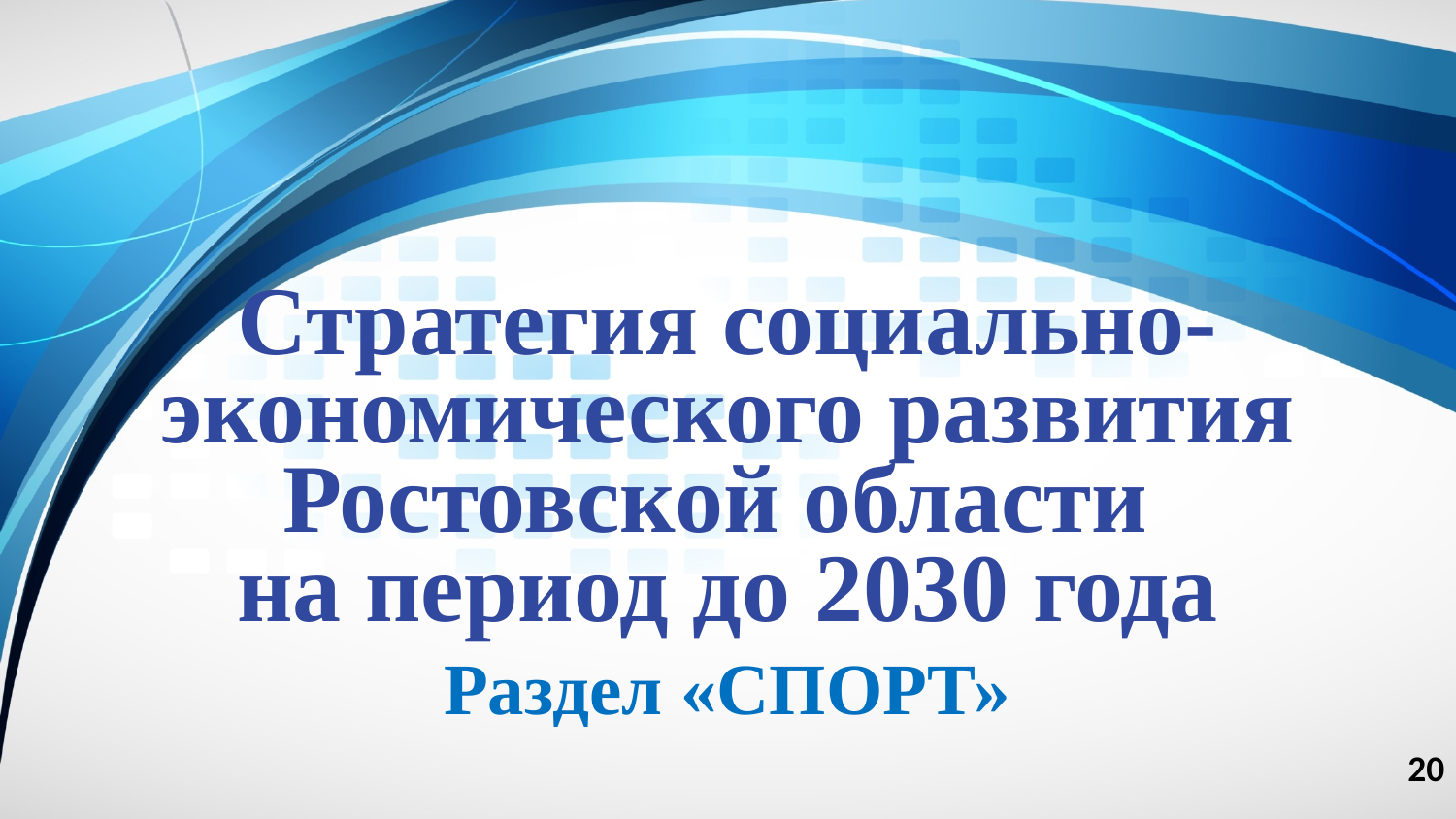

# Стратегия социально- экономического развития Ростовской области на период до 2030 года Раздел «СПОРТ»
20